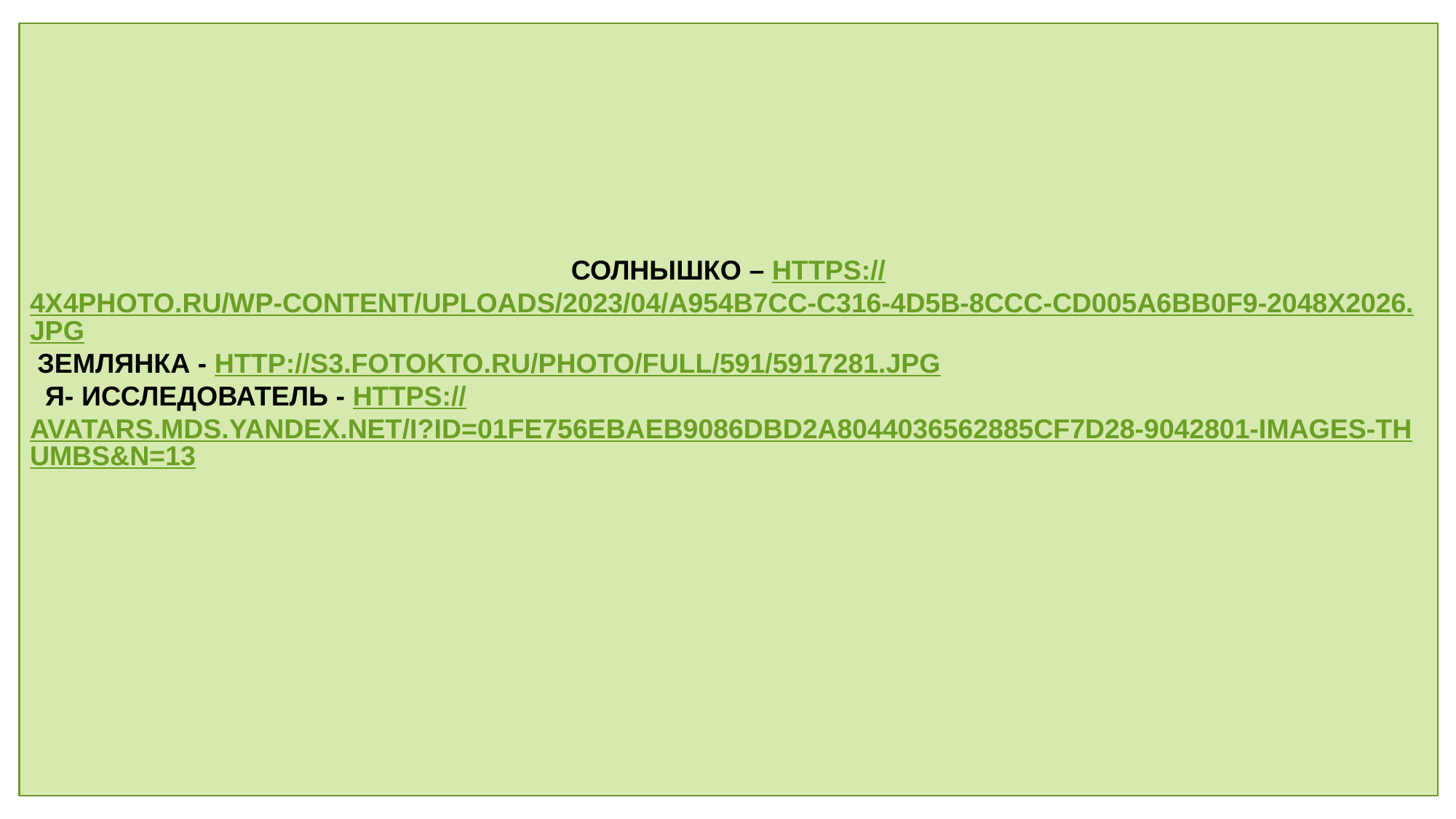

Солнышко – https://4x4photo.ru/wp-content/uploads/2023/04/a954b7cc-c316-4d5b-8ccc-cd005a6bb0f9-2048x2026.jpg
 землянка - http://s3.fotokto.ru/photo/full/591/5917281.jpg
  Я- исследователь - https://avatars.mds.yandex.net/i?id=01fe756ebaeb9086dbd2a8044036562885cf7d28-9042801-images-thumbs&n=13